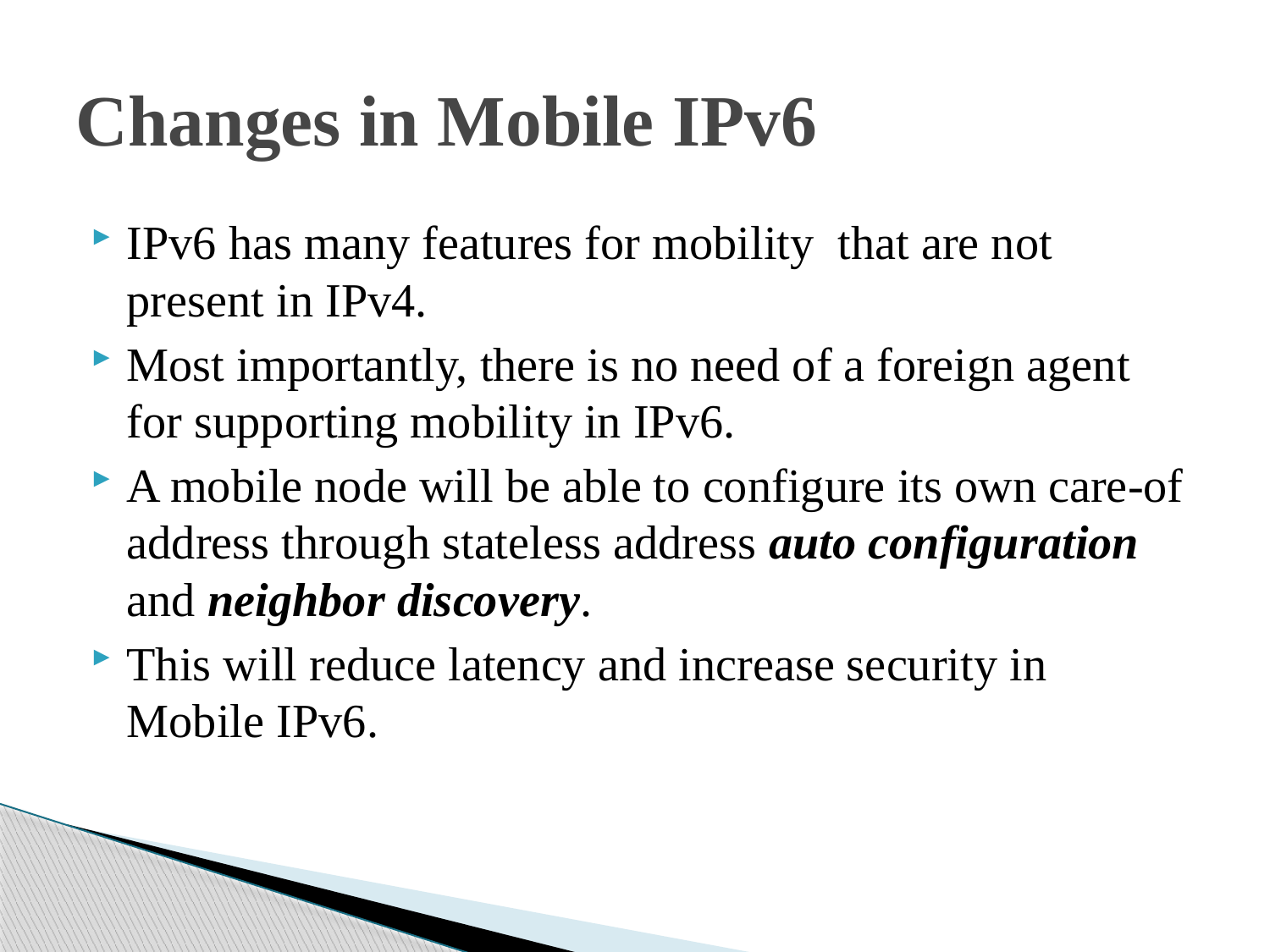

# Changes in Mobile IPv6
IPv6 has many features for mobility  that are not present in IPv4.
Most importantly, there is no need of a foreign agent for supporting mobility in IPv6.
A mobile node will be able to configure its own care-of address through stateless address auto configuration and neighbor discovery.
This will reduce latency and increase security in Mobile IPv6.